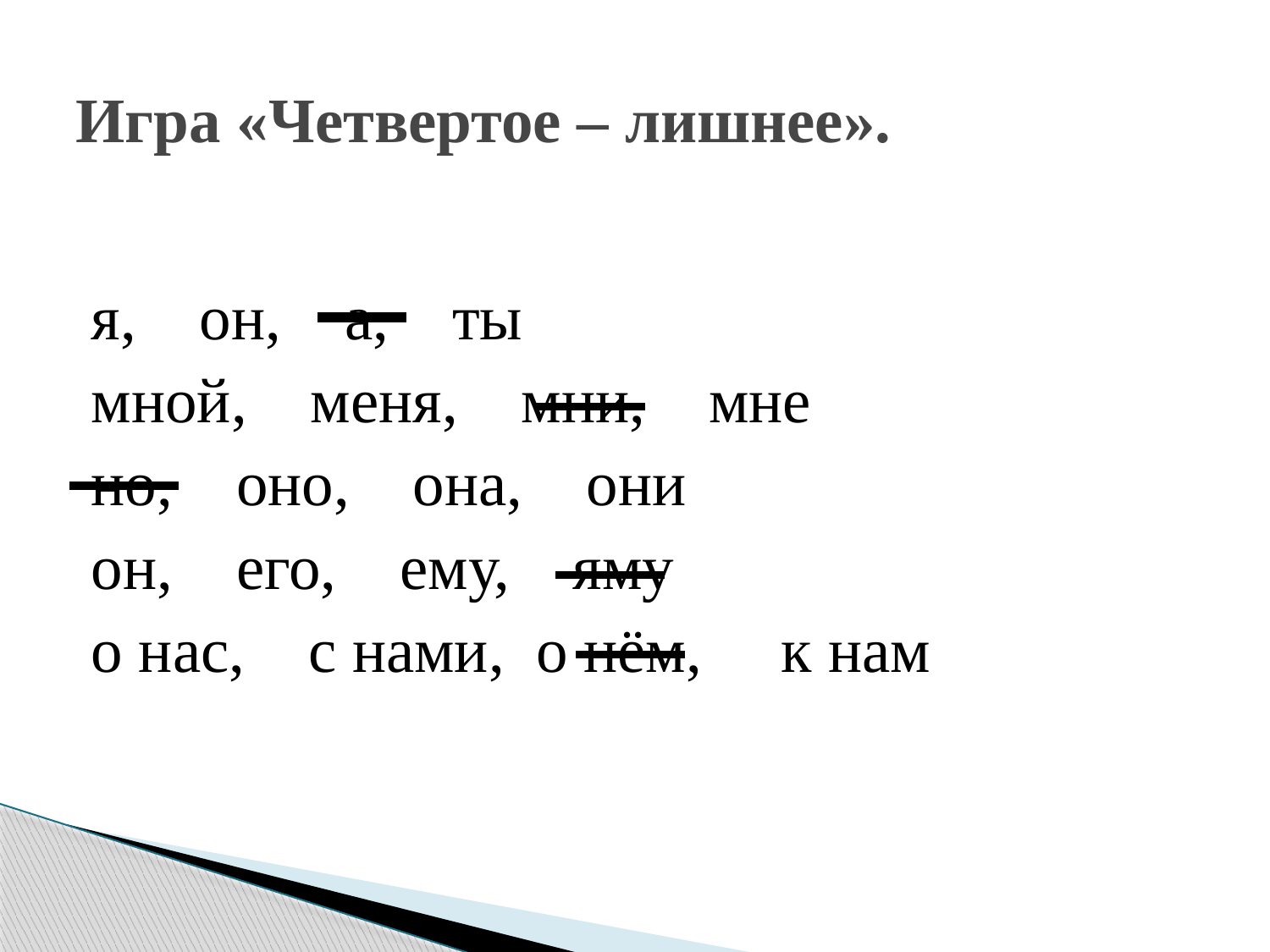

# Игра «Четвертое – лишнее».

я,    он,    а,    ты
мной,    меня,    мни,    мне
но,    оно,    она,    они
он,    его,    ему,    яму
о нас,    с нами,  о нём,     к нам